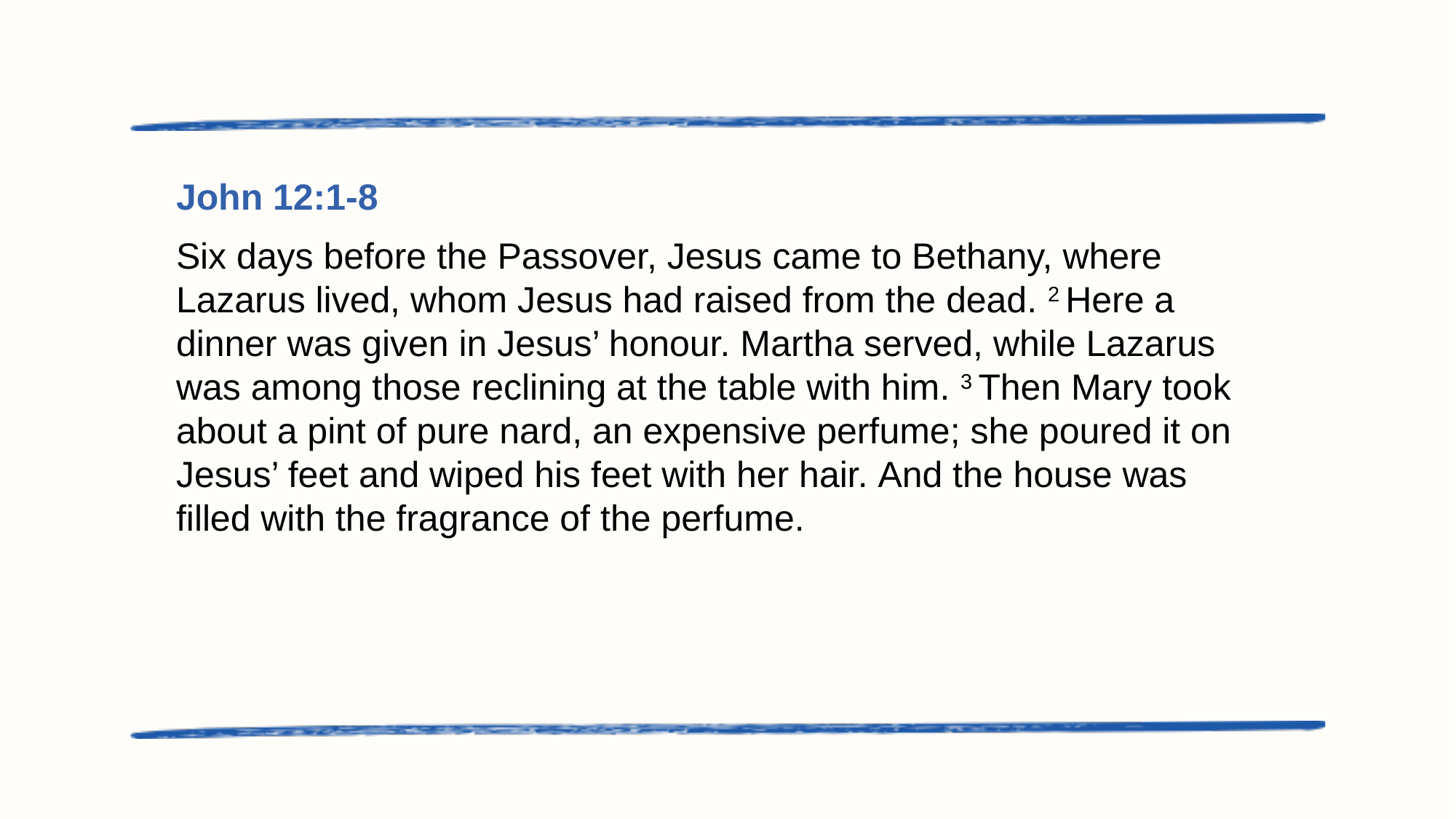

John 12:1-8
Six days before the Passover, Jesus came to Bethany, where Lazarus lived, whom Jesus had raised from the dead. 2 Here a dinner was given in Jesus’ honour. Martha served, while Lazarus was among those reclining at the table with him. 3 Then Mary took about a pint of pure nard, an expensive perfume; she poured it on Jesus’ feet and wiped his feet with her hair. And the house was filled with the fragrance of the perfume.